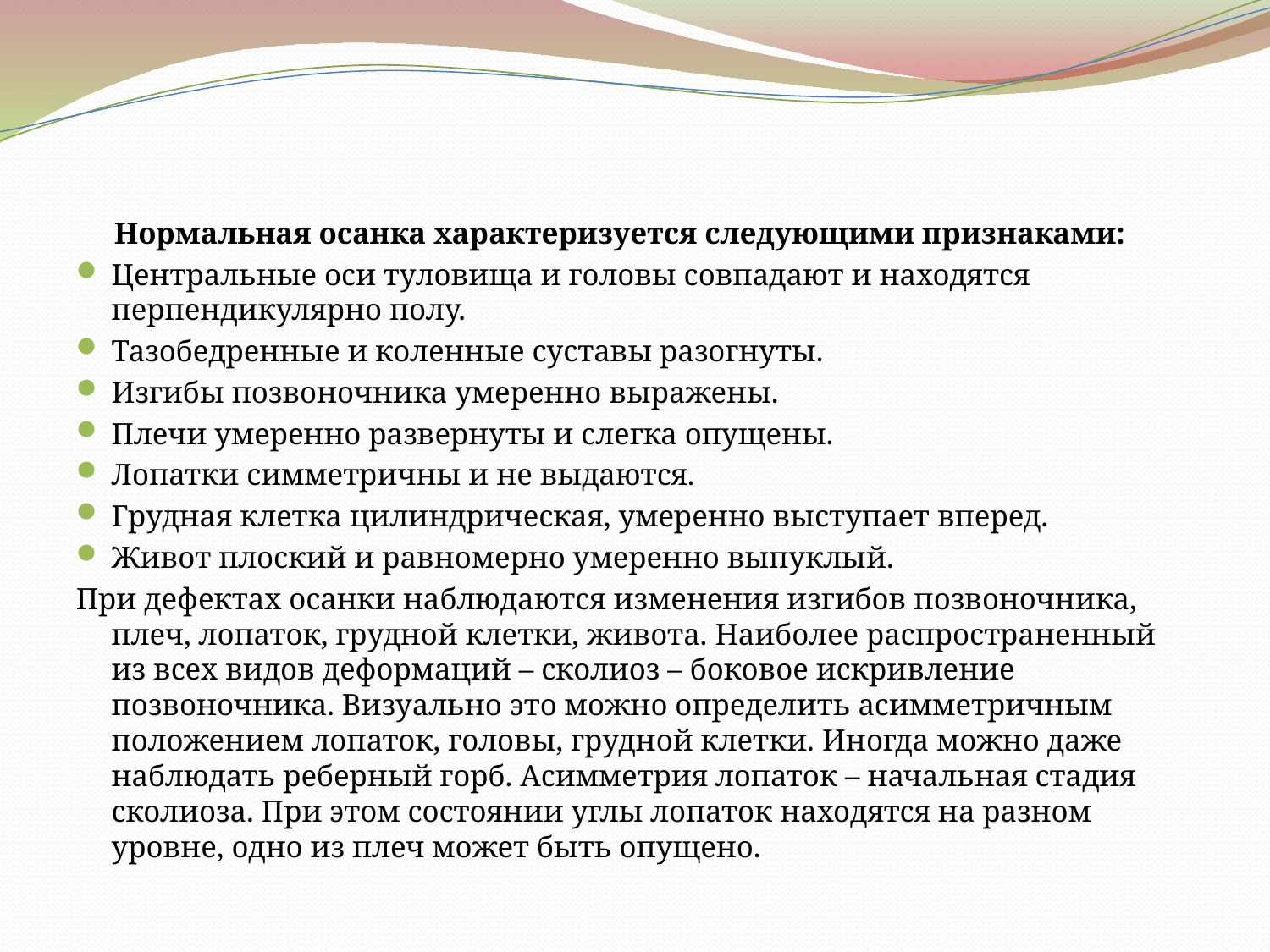

#
     Нормальная осанка характеризуется следующими признаками:
Центральные оси туловища и головы совпадают и находятся перпендикулярно полу.
Тазобедренные и коленные суставы разогнуты.
Изгибы позвоночника умеренно выражены.
Плечи умеренно развернуты и слегка опущены.
Лопатки симметричны и не выдаются.
Грудная клетка цилиндрическая, умеренно выступает вперед.
Живот плоский и равномерно умеренно выпуклый.
При дефектах осанки наблюдаются изменения изгибов позвоночника, плеч, лопаток, грудной клетки, живота. Наиболее распространенный из всех видов деформаций – сколиоз – боковое искривление позвоночника. Визуально это можно определить асимметричным положением лопаток, головы, грудной клетки. Иногда можно даже наблюдать реберный горб. Асимметрия лопаток – начальная стадия сколиоза. При этом состоянии углы лопаток находятся на разном уровне, одно из плеч может быть опущено.